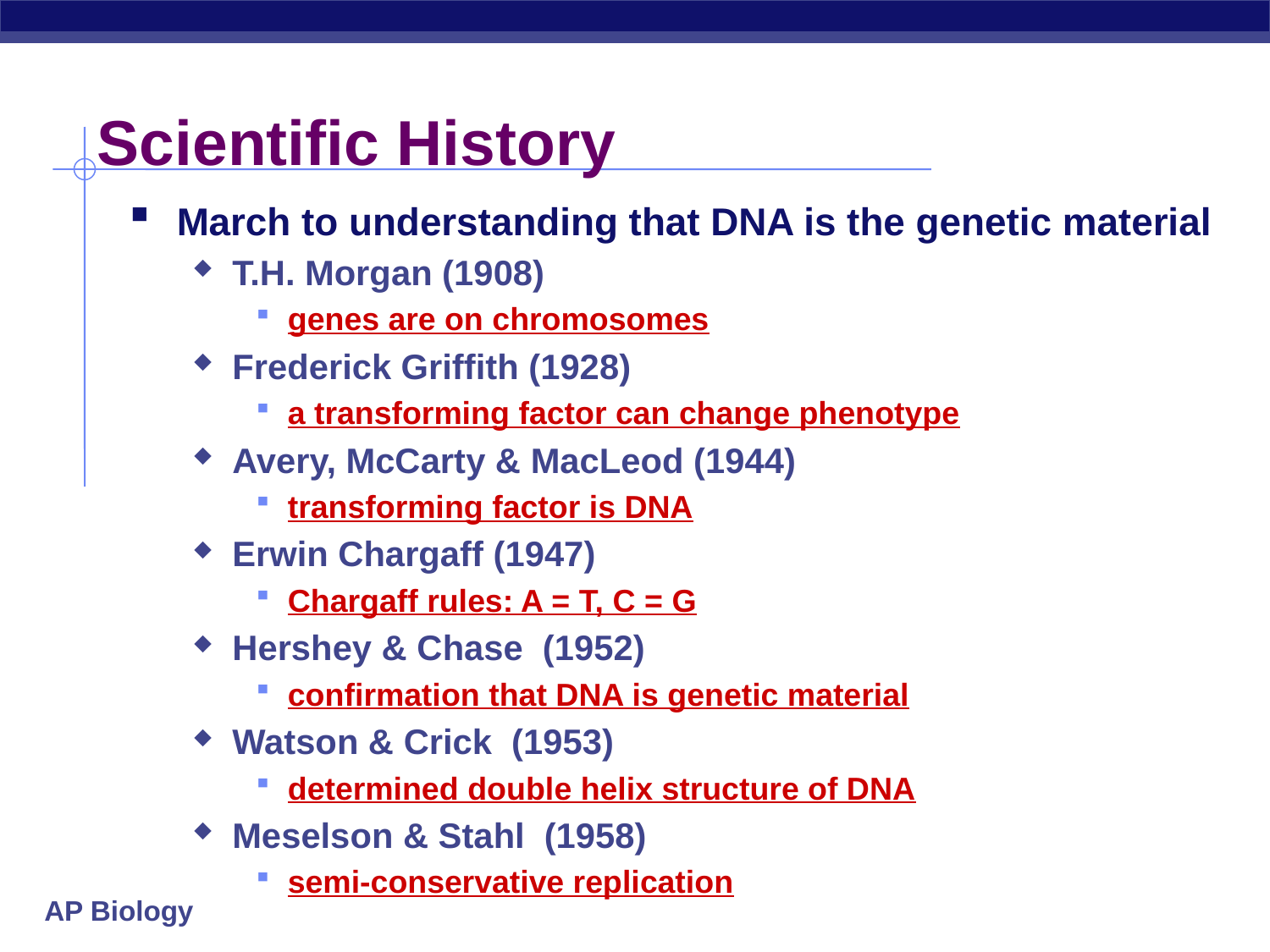

# Scientific History
March to understanding that DNA is the genetic material
T.H. Morgan (1908)
genes are on chromosomes
Frederick Griffith (1928)
a transforming factor can change phenotype
Avery, McCarty & MacLeod (1944)
transforming factor is DNA
Erwin Chargaff (1947)
Chargaff rules: A = T, C = G
Hershey & Chase  (1952)
confirmation that DNA is genetic material
Watson & Crick  (1953)
determined double helix structure of DNA
Meselson & Stahl  (1958)
semi-conservative replication